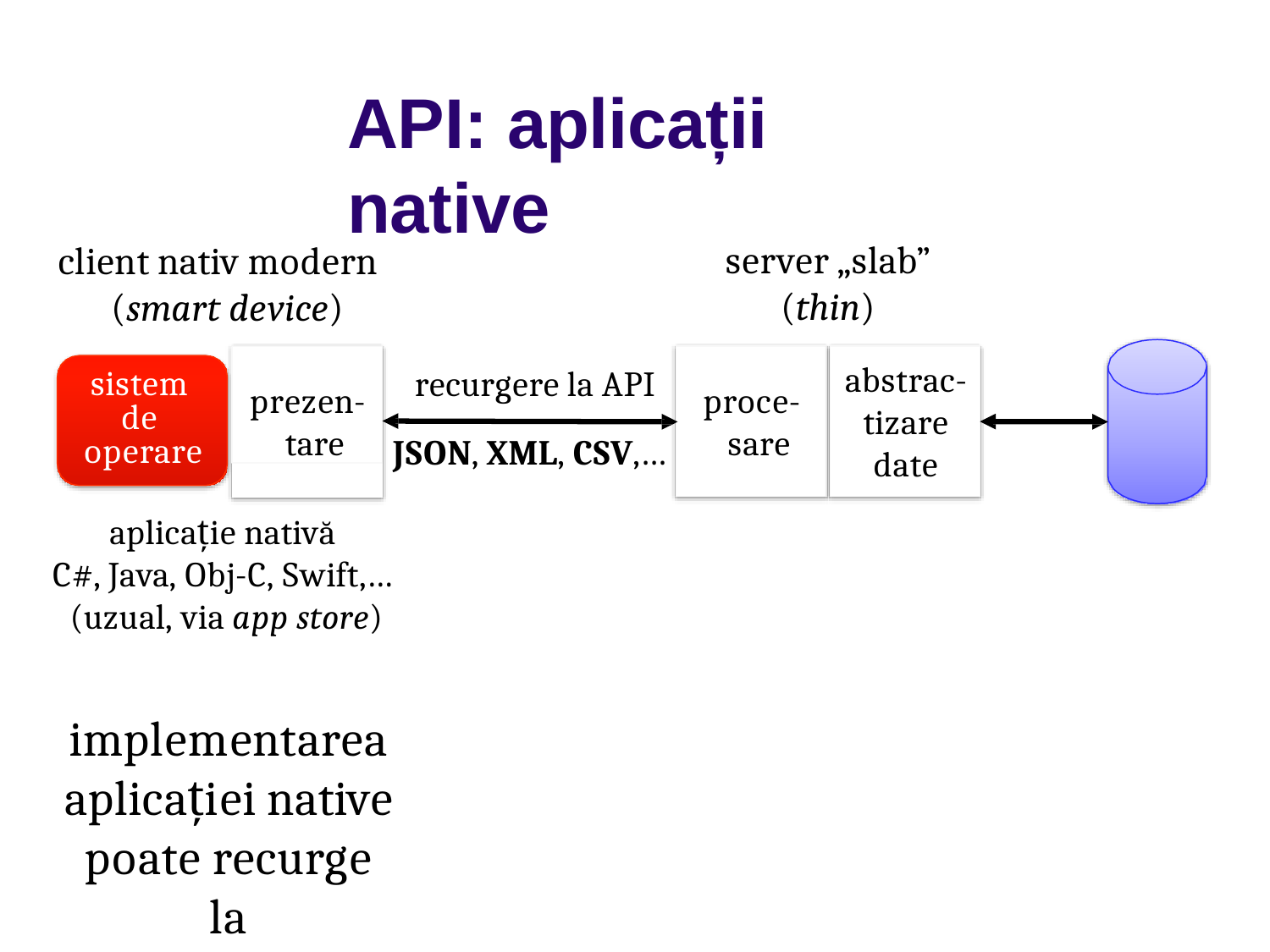

# API: aplicații native
server „slab”
(thin)
client nativ modern  (smart device)

prezen-  tare

abstrac-  tizare  date
sistem  de  operare
recurgere la API
JSON, XML, CSV,…
proce-  sare
aplicație nativă
C#, Java, Obj-C, Swift,…  (uzual, via app store)

implementarea aplicației native poate recurge la
biblioteci, framework-uri, componente specifice
e.g., Apache Cordova, Flutter, Ionic, React Native, NW.js